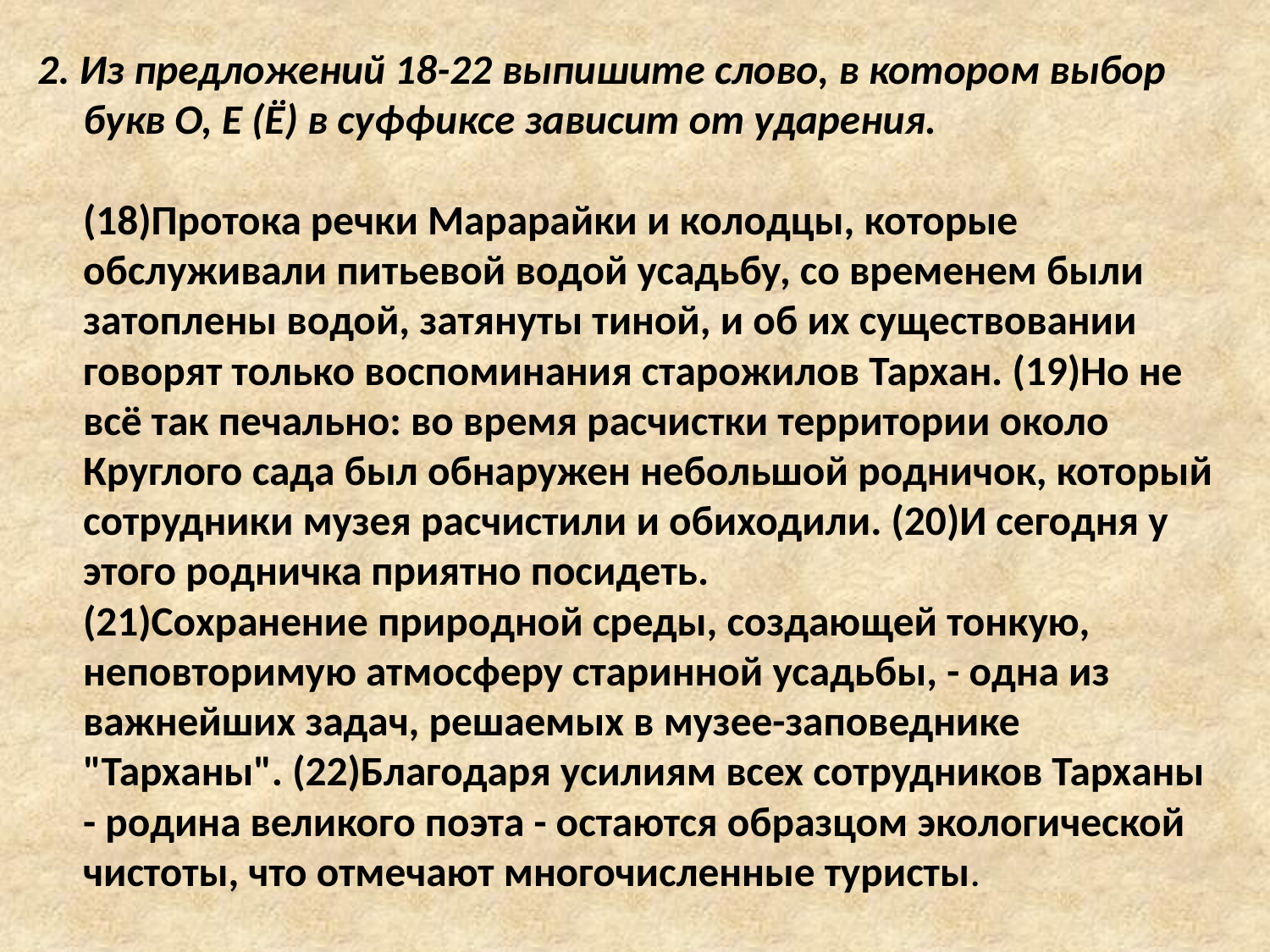

2. Из предложений 18-22 выпишите слово, в котором выбор букв О, Е (Ё) в суффиксе зависит от ударения.
(18)Протока речки Марарайки и колодцы, которые обслуживали питьевой водой усадьбу, со временем были затоплены водой, затянуты тиной, и об их существовании говорят только воспоминания старожилов Тархан. (19)Но не всё так печально: во время расчистки территории около Круглого сада был обнаружен небольшой родничок, который сотрудники музея расчистили и обиходили. (20)И сегодня у этого родничка приятно посидеть.
(21)Сохранение природной среды, создающей тонкую, неповторимую атмосферу старинной усадьбы, - одна из важнейших задач, решаемых в музее-заповеднике "Тарханы". (22)Благодаря усилиям всех сотрудников Тарханы - родина великого поэта - остаются образцом экологической чистоты, что отмечают многочисленные туристы.